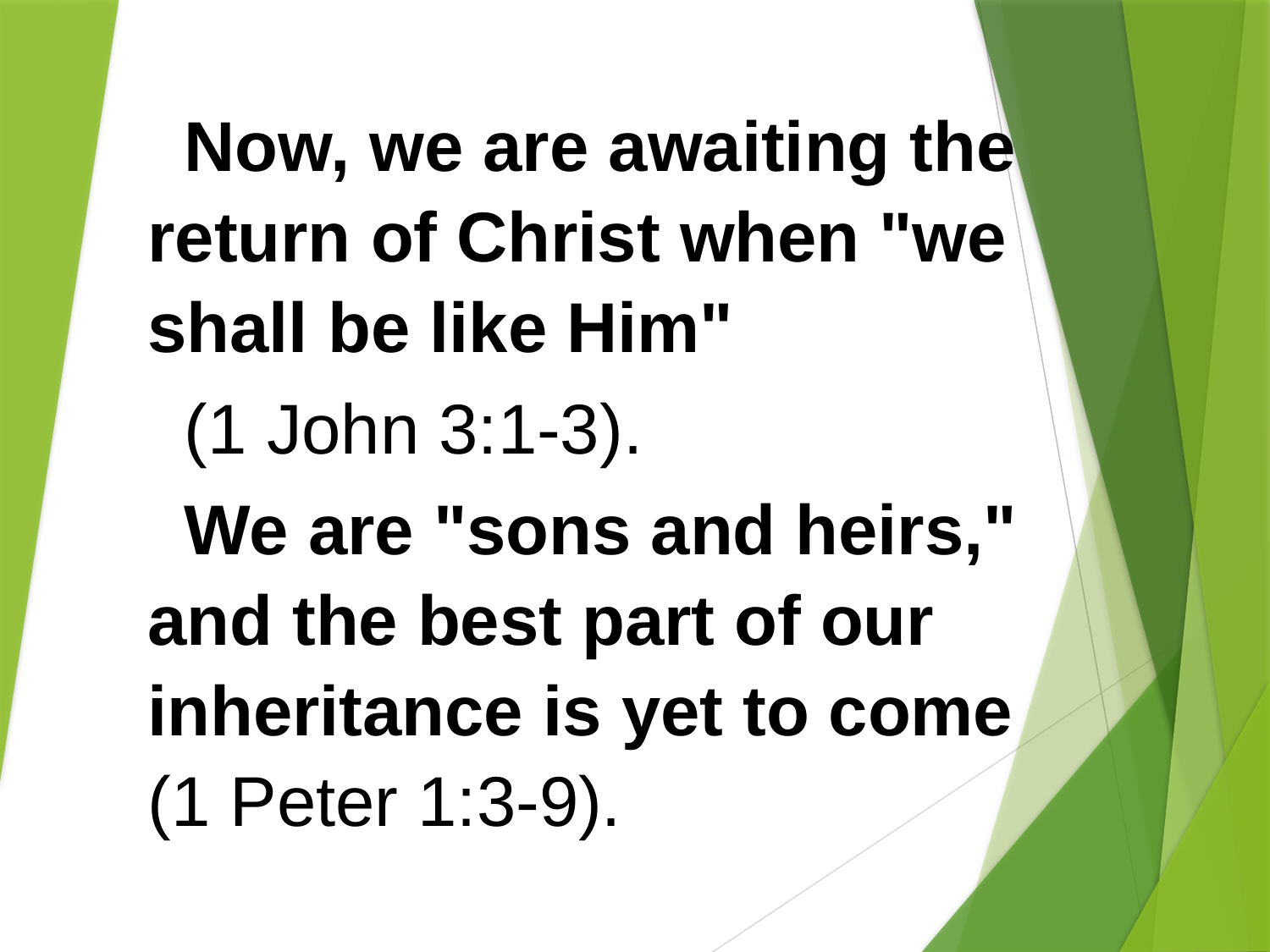

Now, we are awaiting the return of Christ when "we shall be like Him"
(1 John 3:1-3).
We are "sons and heirs," and the best part of our inheritance is yet to come (1 Peter 1:3-9).